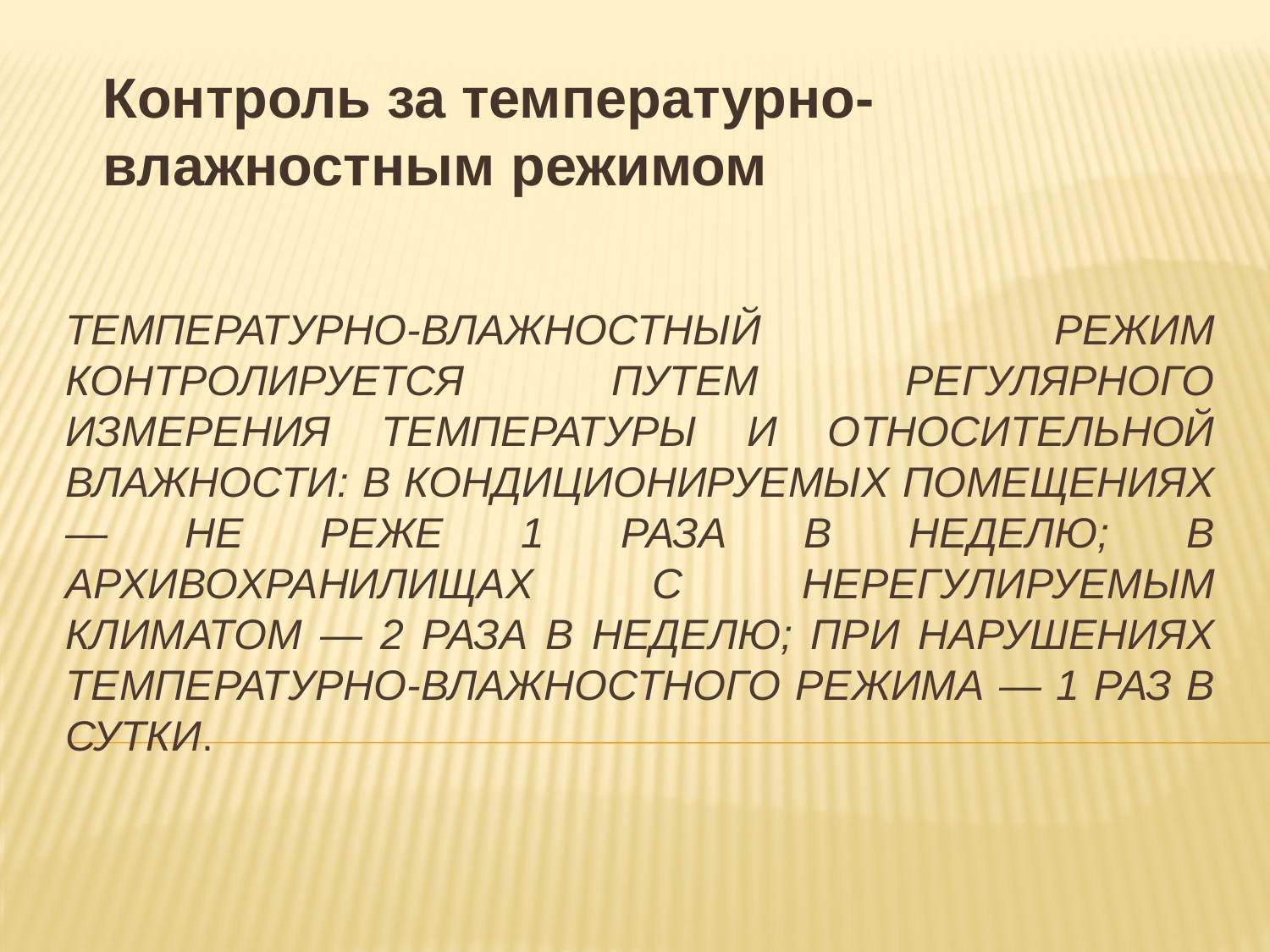

Контроль за температурно-влажностным режимом
# Температурно-влажностный режим контролируется путем регулярного измерения температуры и относительной влажности: в кондиционируемых помещениях — не реже 1 раза в неделю; в архивохранилищах с нерегулируемым климатом — 2 раза в неделю; при нарушениях температурно-влажностного режима — 1 раз в сутки.